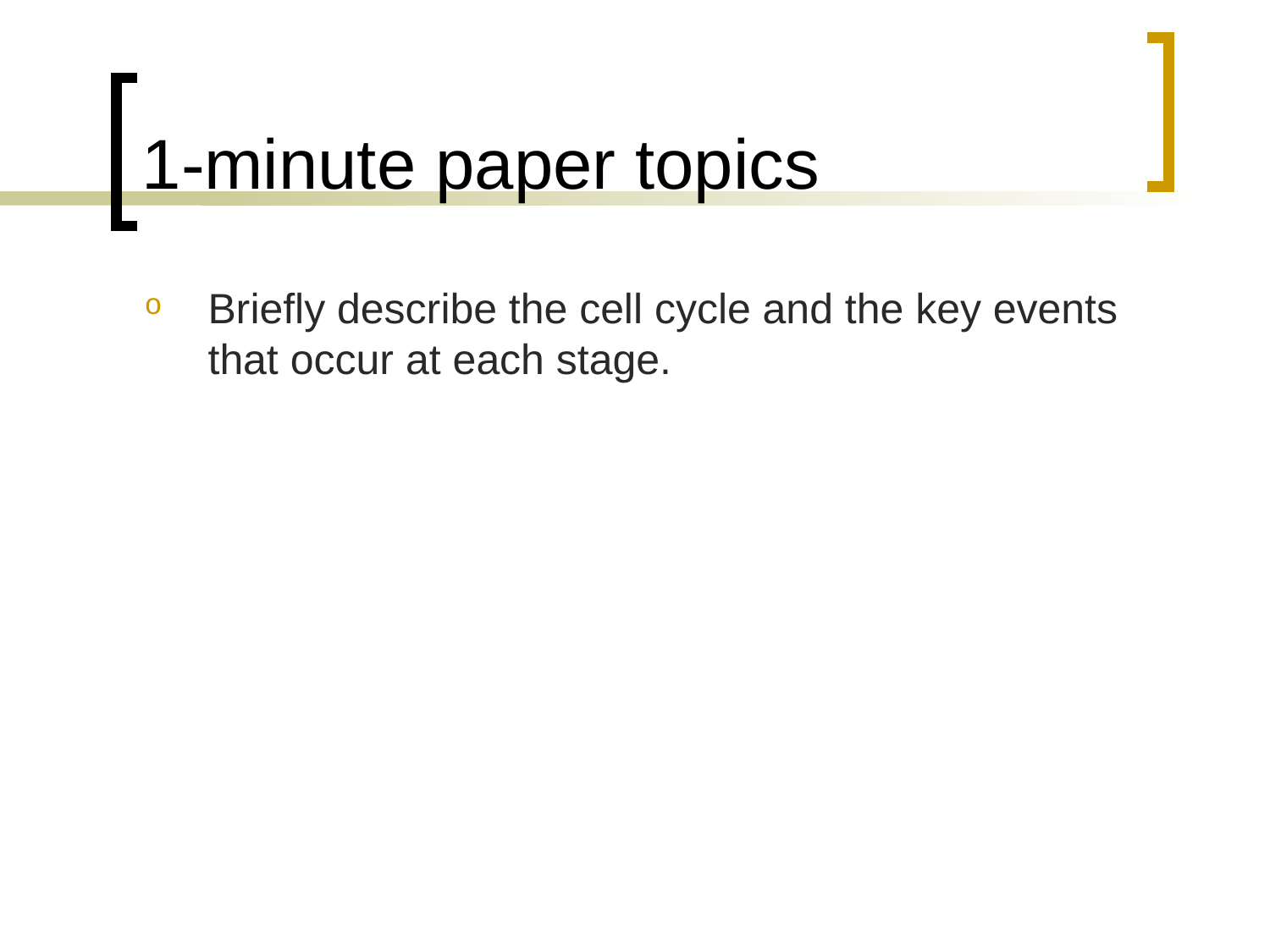

# 1-minute paper topics
Briefly describe the cell cycle and the key events that occur at each stage.